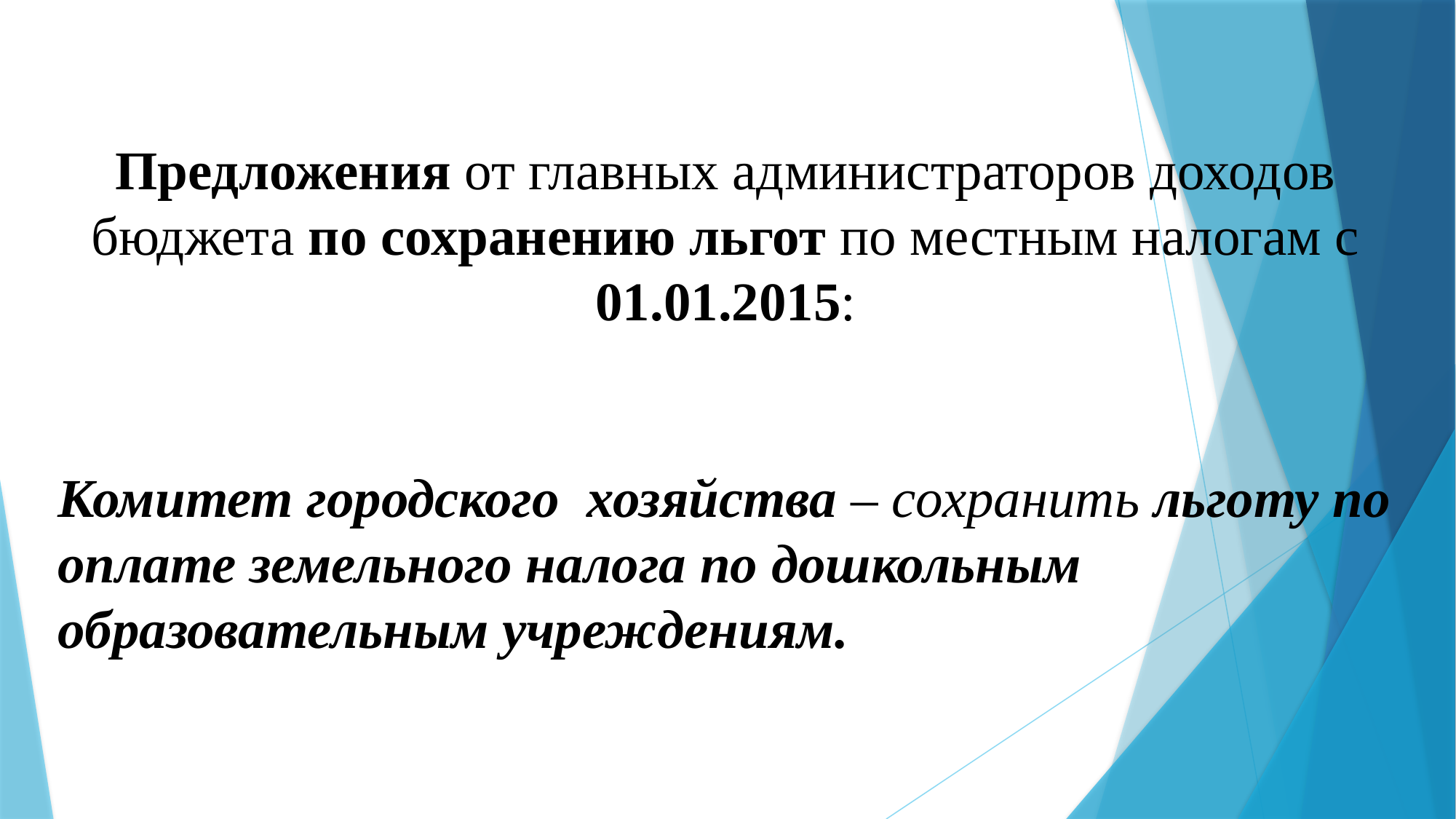

Предложения от главных администраторов доходов бюджета по сохранению льгот по местным налогам с 01.01.2015:

Комитет городского  хозяйства – сохранить льготу по оплате земельного налога по дошкольным образовательным учреждениям.